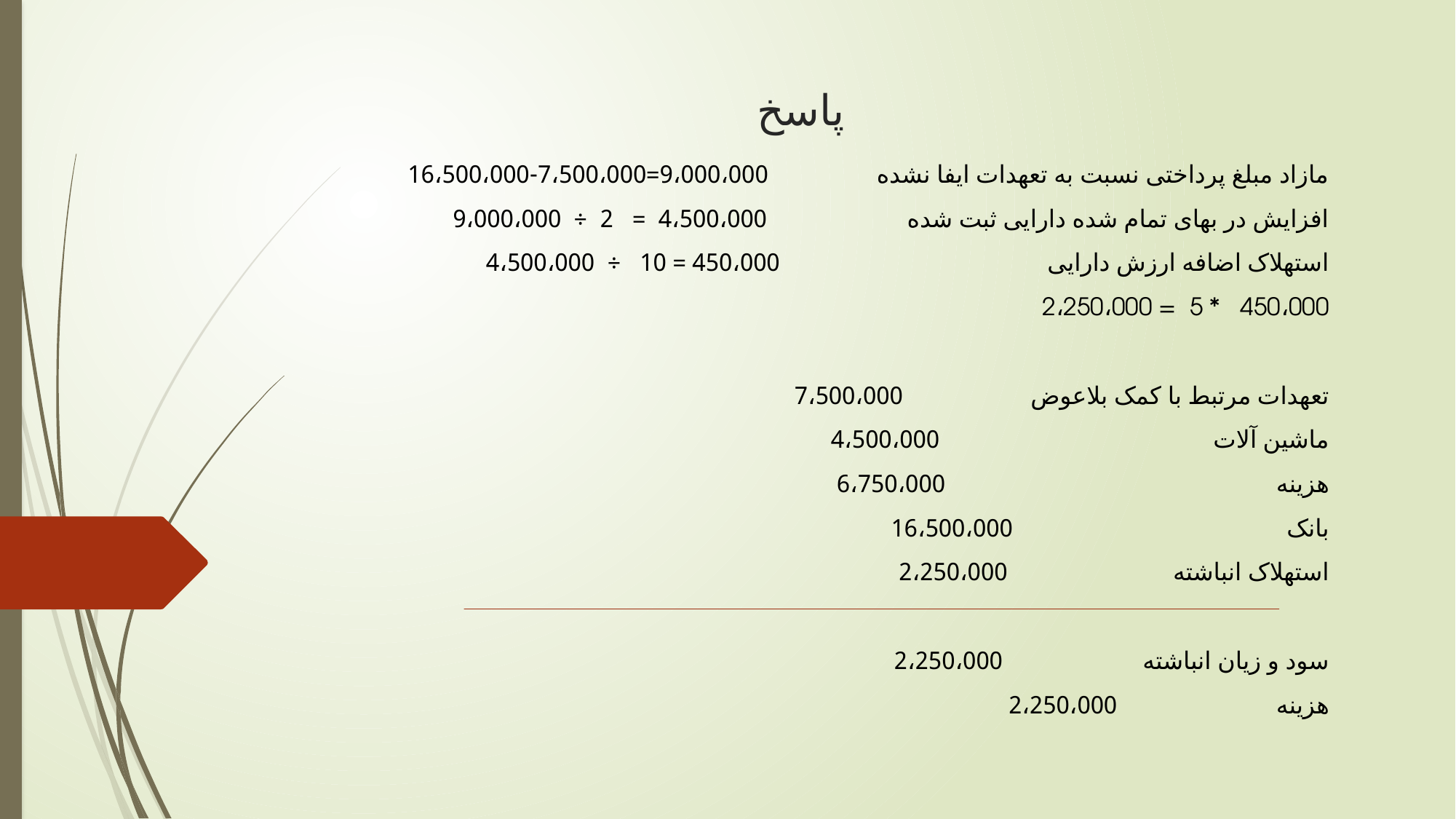

# پاسخ
مازاد مبلغ پرداختی نسبت به تعهدات ایفا نشده                 9،000،000=7،500،000-16،500،000
افزایش در بهای تمام شده دارایی ثبت شده                      4،500،000  =   2  ÷  9،000،000
استهلاک اضافه ارزش دارایی                                          450،000 = 10   ÷  4،500،000
                                                                                2،250،000 =  5 *   450،000

تعهدات مرتبط با کمک بلاعوض                    7،500،000
ماشین آلات                                           4،500،000
هزینه                                                    6،750،000
                                        بانک                                           16،500،000
                                        استهلاک انباشته                          2،250،000

     سود و زیان انباشته                      2،250،000
                               هزینه                         2،250،000